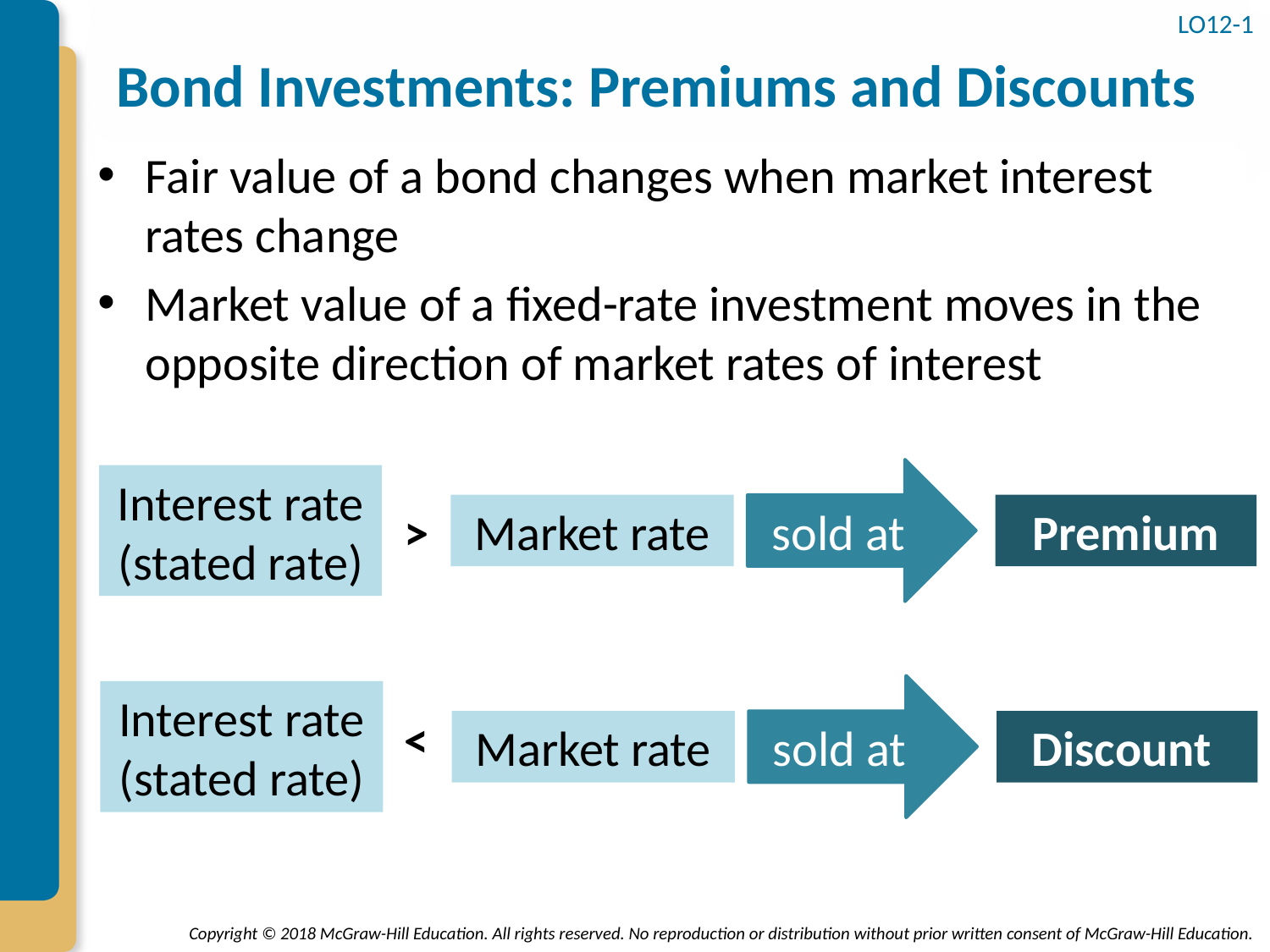

LO12-1
# Bond Investments: Premiums and Discounts
Fair value of a bond changes when market interest rates change
Market value of a fixed-rate investment moves in the opposite direction of market rates of interest
sold at
Interest rate
(stated rate)
Market rate
Premium
>
sold at
Interest rate
(stated rate)
Market rate
Discount
>